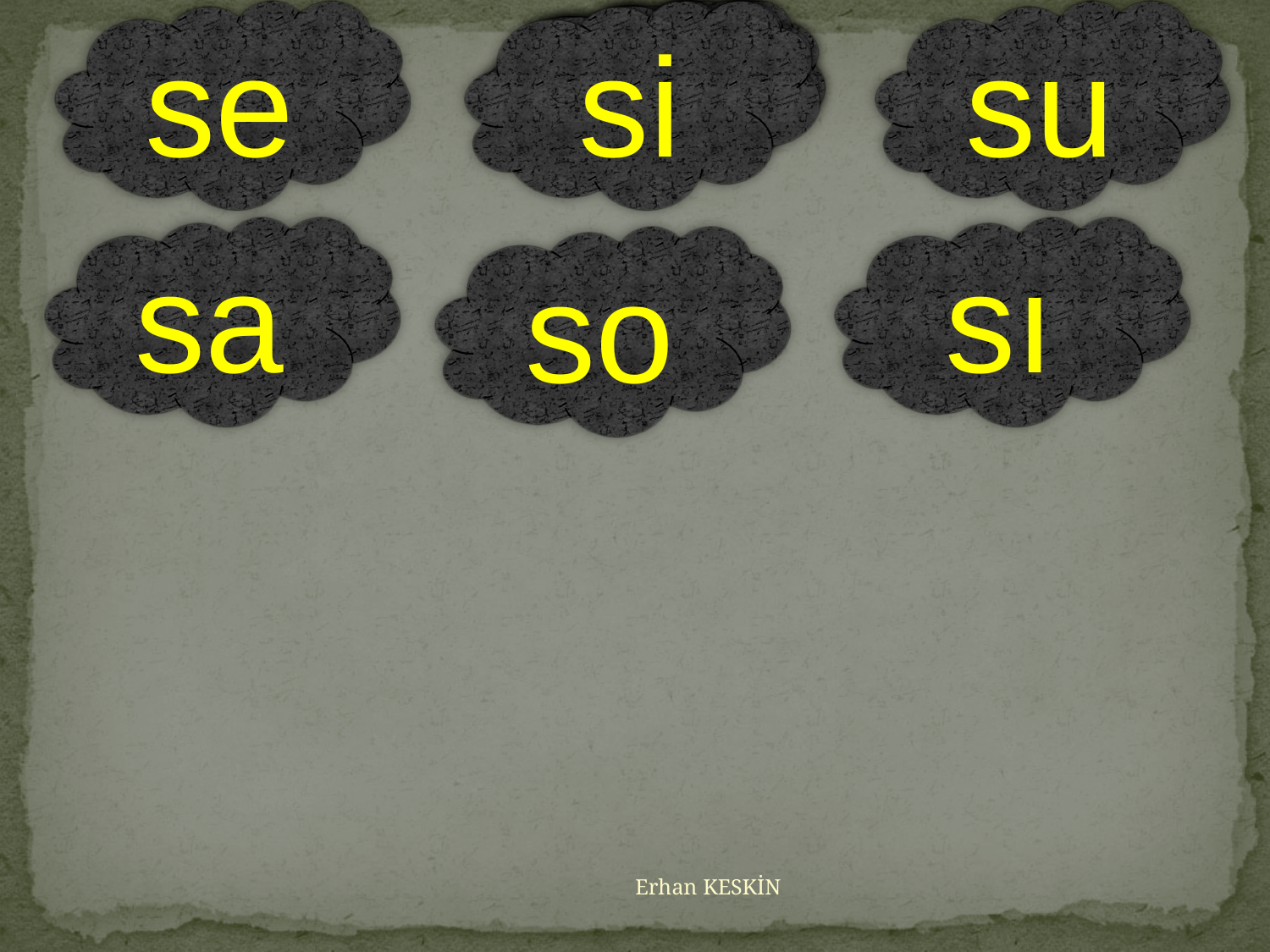

se
si
sa
su
so
se
sı
si
su

sa
sı
so
Erhan KESKİN